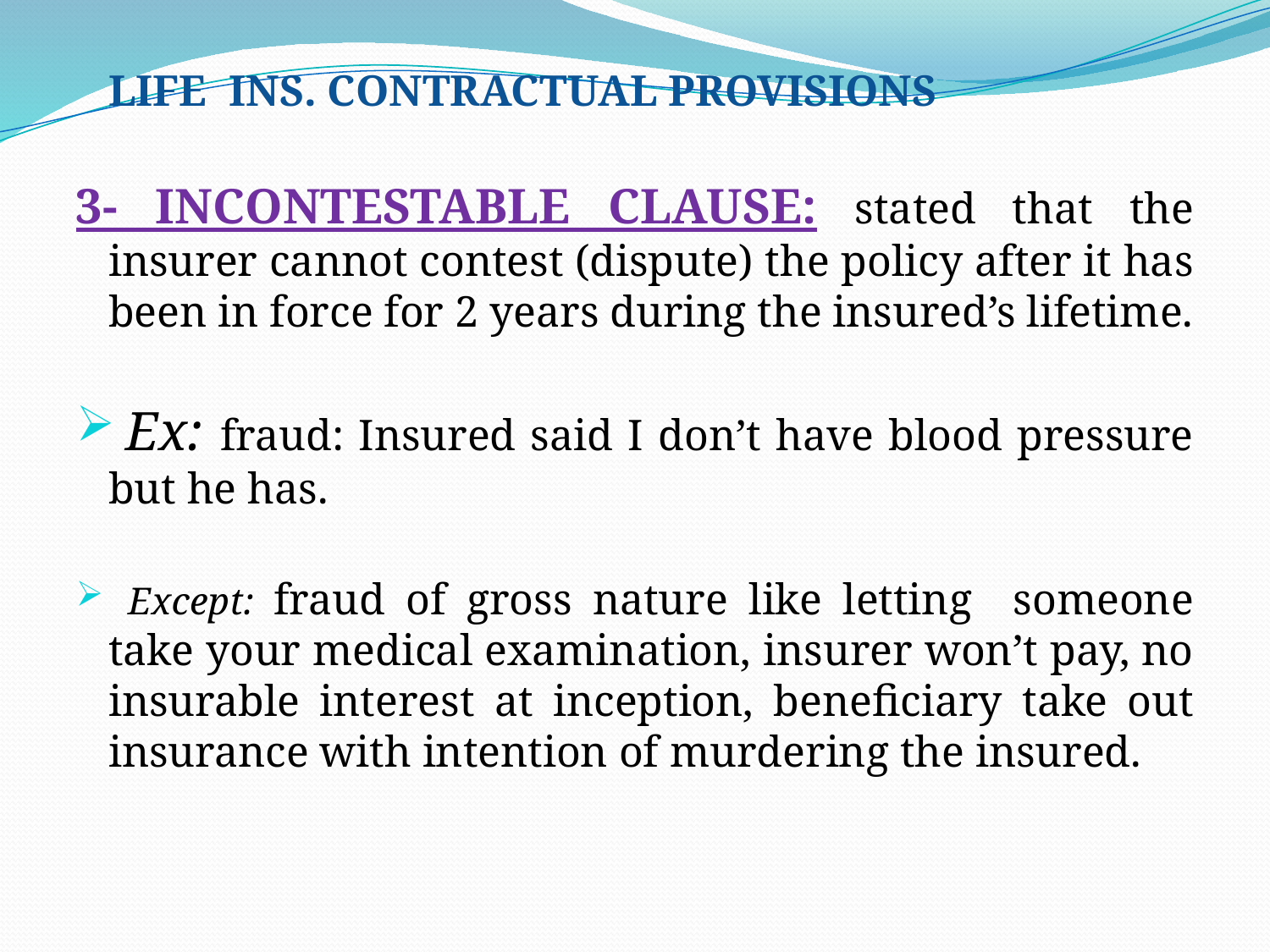

LIFE  INS. CONTRACTUAL PROVISIONS

3- INCONTESTABLE CLAUSE: stated that the insurer cannot contest (dispute) the policy after it has been in force for 2 years during the insured’s lifetime.

 Ex: fraud: Insured said I don’t have blood pressure but he has.

 Except: fraud of gross nature like letting  someone take your medical examination, insurer won’t pay, no insurable interest at inception, beneficiary take out insurance with intention of murdering the insured.
#